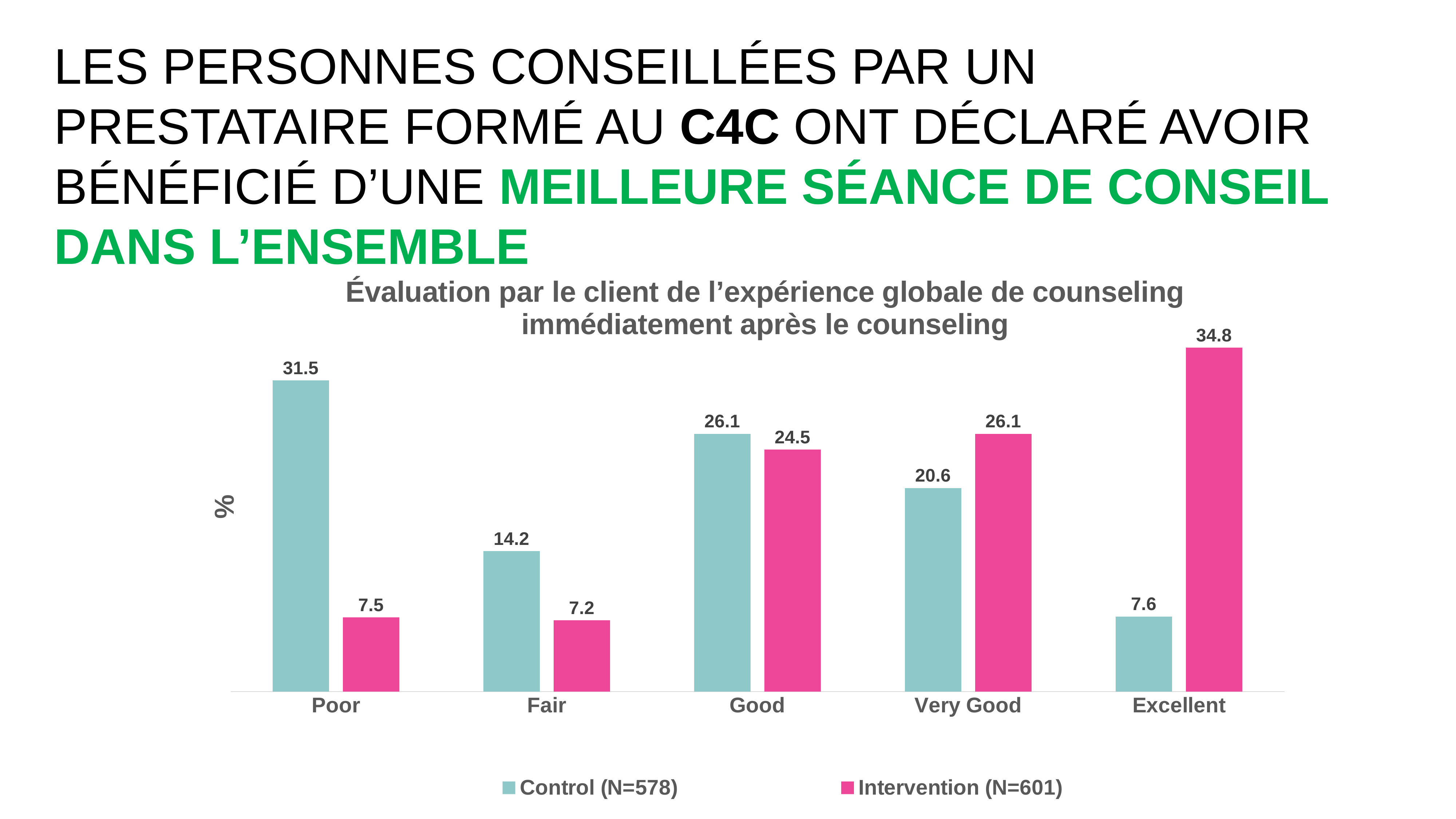

LES PERSONNES CONSEILLÉES PAR UN PRESTATAIRE FORMÉ AU C4C ONT DÉCLARÉ AVOIR BÉNÉFICIÉ D’UNE MEILLEURE SÉANCE DE CONSEIL DANS L’ENSEMBLE

### Chart: Évaluation par le client de l’expérience globale de counseling immédiatement après le counseling

| Category |  |  |
|---|---|---|
| Poor | 31.5 | 7.5 |
| Fair | 14.2 | 7.2 |
| Good | 26.1 | 24.5 |
| Very Good | 20.6 | 26.1 |
| Excellent | 7.6 | 34.8 |